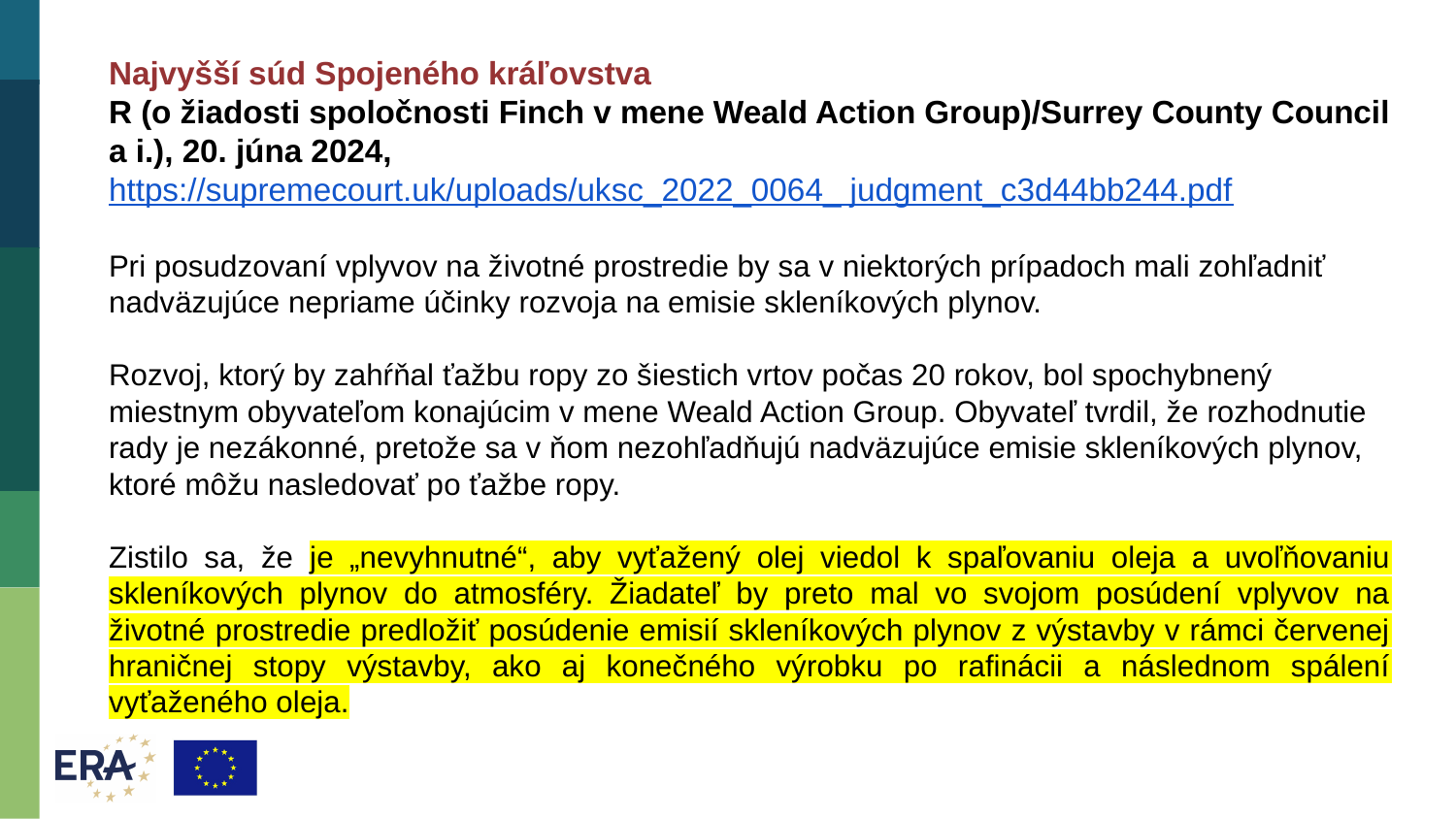

Najvyšší súd Spojeného kráľovstva
R (o žiadosti spoločnosti Finch v mene Weald Action Group)/Surrey County Council a i.), 20. júna 2024, https://supremecourt.uk/uploads/uksc_2022_0064_ judgment_c3d44bb244.pdf

Pri posudzovaní vplyvov na životné prostredie by sa v niektorých prípadoch mali zohľadniť nadväzujúce nepriame účinky rozvoja na emisie skleníkových plynov.

Rozvoj, ktorý by zahŕňal ťažbu ropy zo šiestich vrtov počas 20 rokov, bol spochybnený miestnym obyvateľom konajúcim v mene Weald Action Group. Obyvateľ tvrdil, že rozhodnutie rady je nezákonné, pretože sa v ňom nezohľadňujú nadväzujúce emisie skleníkových plynov, ktoré môžu nasledovať po ťažbe ropy.

Zistilo sa, že je „nevyhnutné“, aby vyťažený olej viedol k spaľovaniu oleja a uvoľňovaniu skleníkových plynov do atmosféry. Žiadateľ by preto mal vo svojom posúdení vplyvov na životné prostredie predložiť posúdenie emisií skleníkových plynov z výstavby v rámci červenej hraničnej stopy výstavby, ako aj konečného výrobku po rafinácii a následnom spálení vyťaženého oleja.